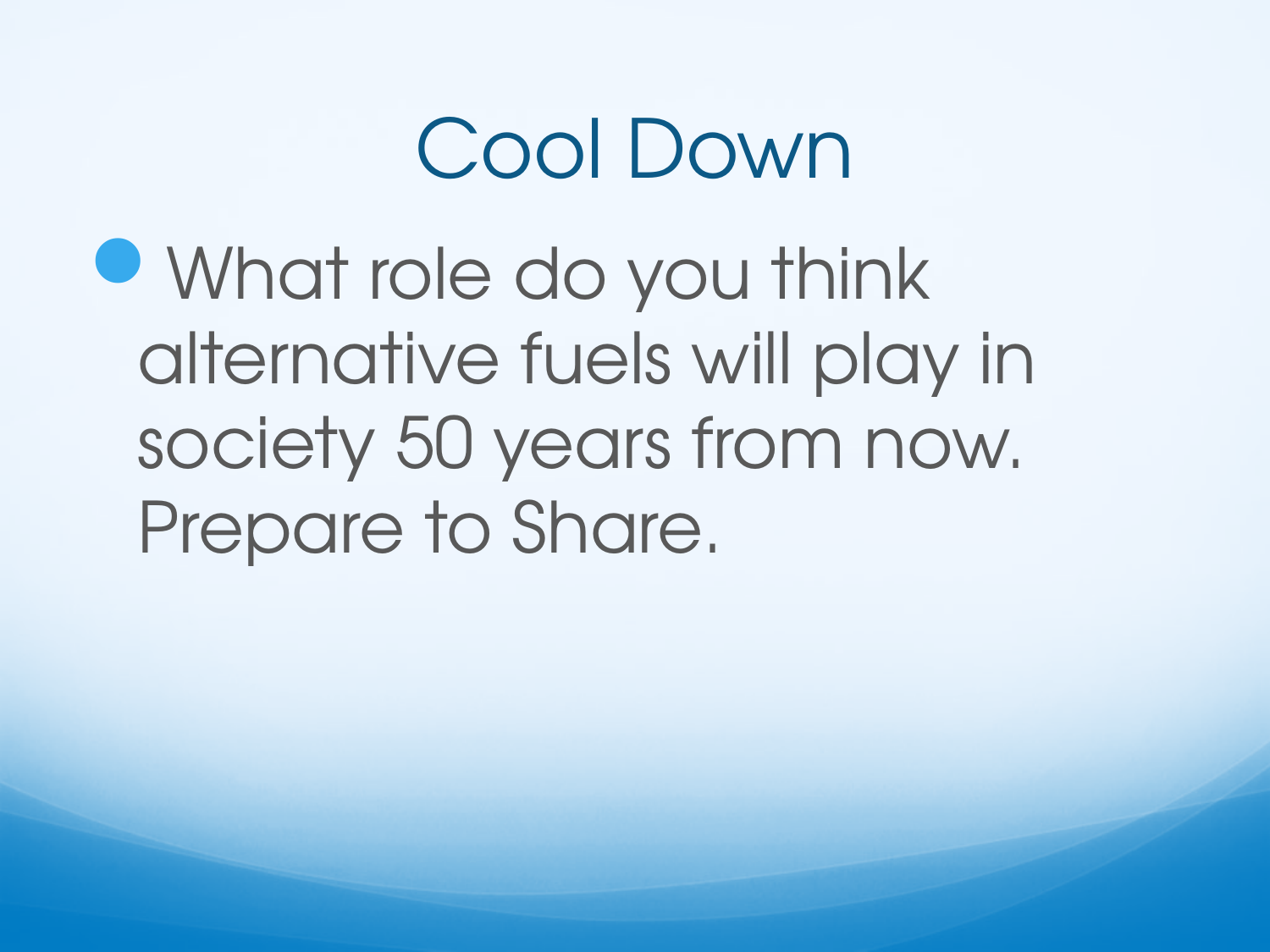

# Cool Down
What role do you think alternative fuels will play in society 50 years from now. Prepare to Share.